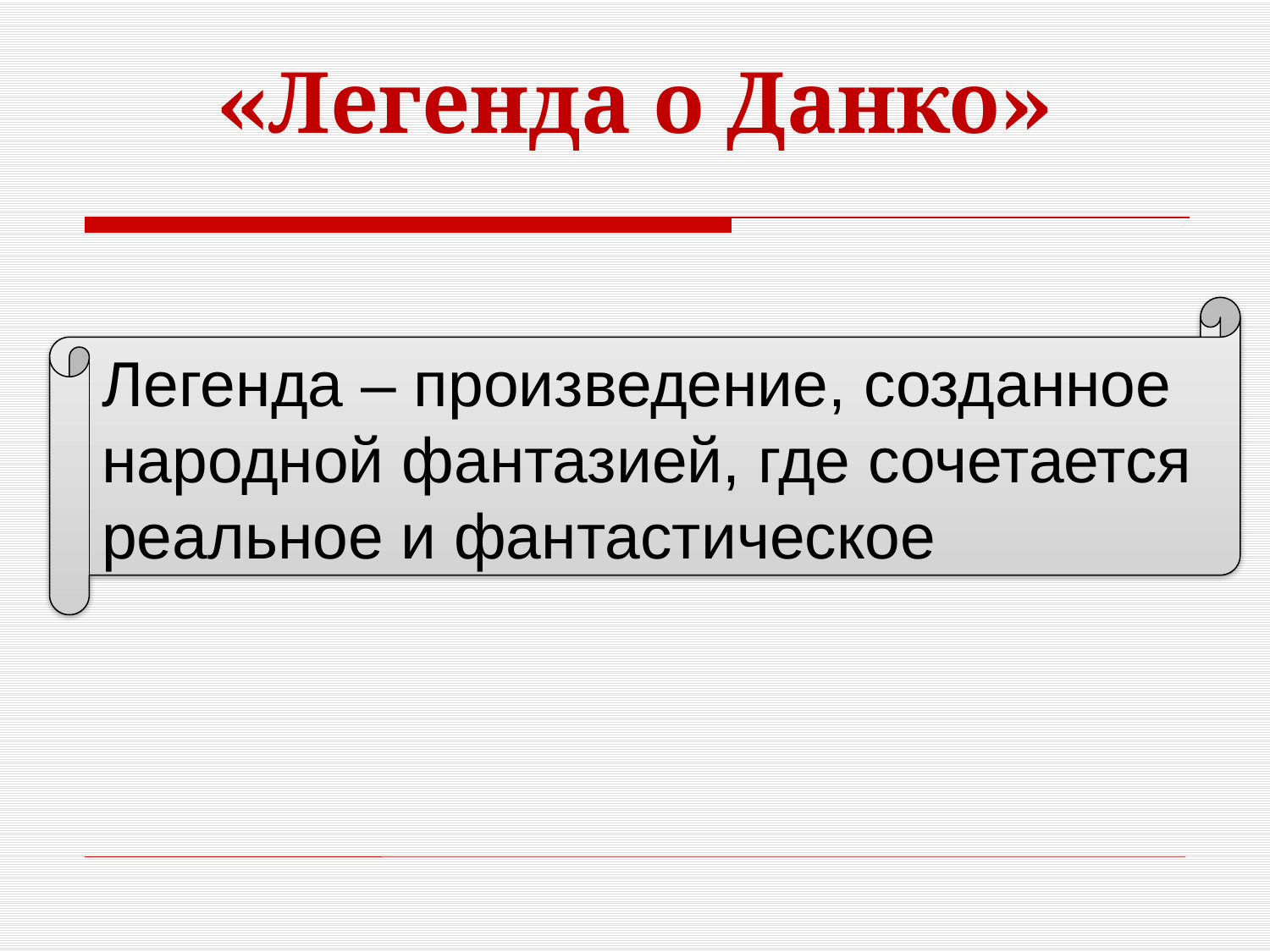

# «Легенда о Данко»

Легенда – произведение, созданное народной фантазией, где сочетается реальное и фантастическое